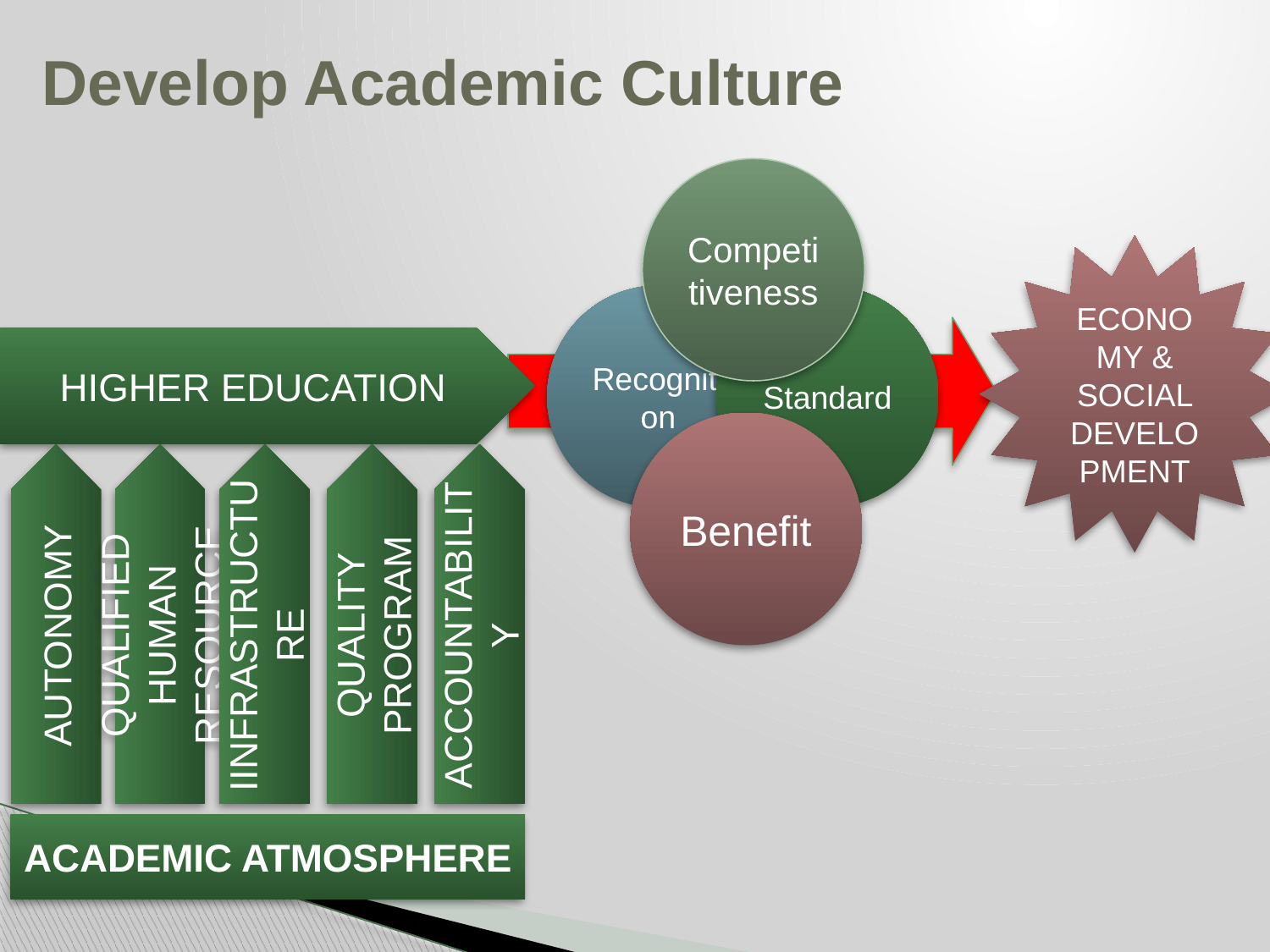

# Develop Academic Culture
Competitiveness
ECONOMY & SOCIAL DEVELOPMENT
Recognition
Standard

HIGHER EDUCATION
Benefit
AUTONOMY
QUALIFIED HUMAN RESOURCE
IINFRASTRUCTURE
QUALITY PROGRAM
ACCOUNTABILITY
ACADEMIC ATMOSPHERE